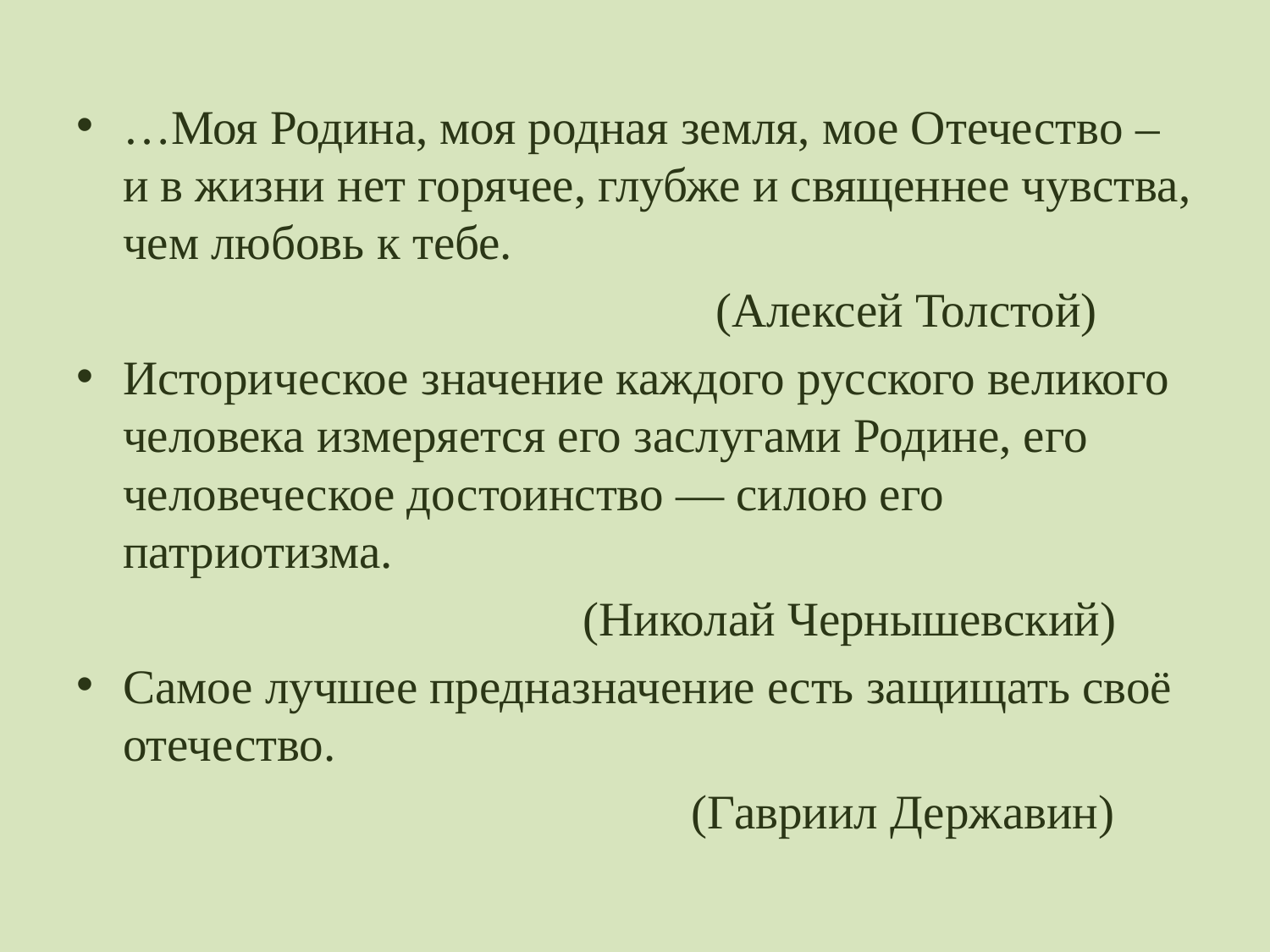

…Моя Родина, моя родная земля, мое Отечество –   и в жизни нет горячее, глубже и священнее чувства, чем любовь к тебе.
                                                     (Алексей Толстой)
Историческое значение каждого русского великого человека измеряется его заслугами Родине, его человеческое достоинство — силою его патриотизма.
                                          (Николай Чернышевский)
Самое лучшее предназначение есть защищать своё отечество.
                                                   (Гавриил Державин)